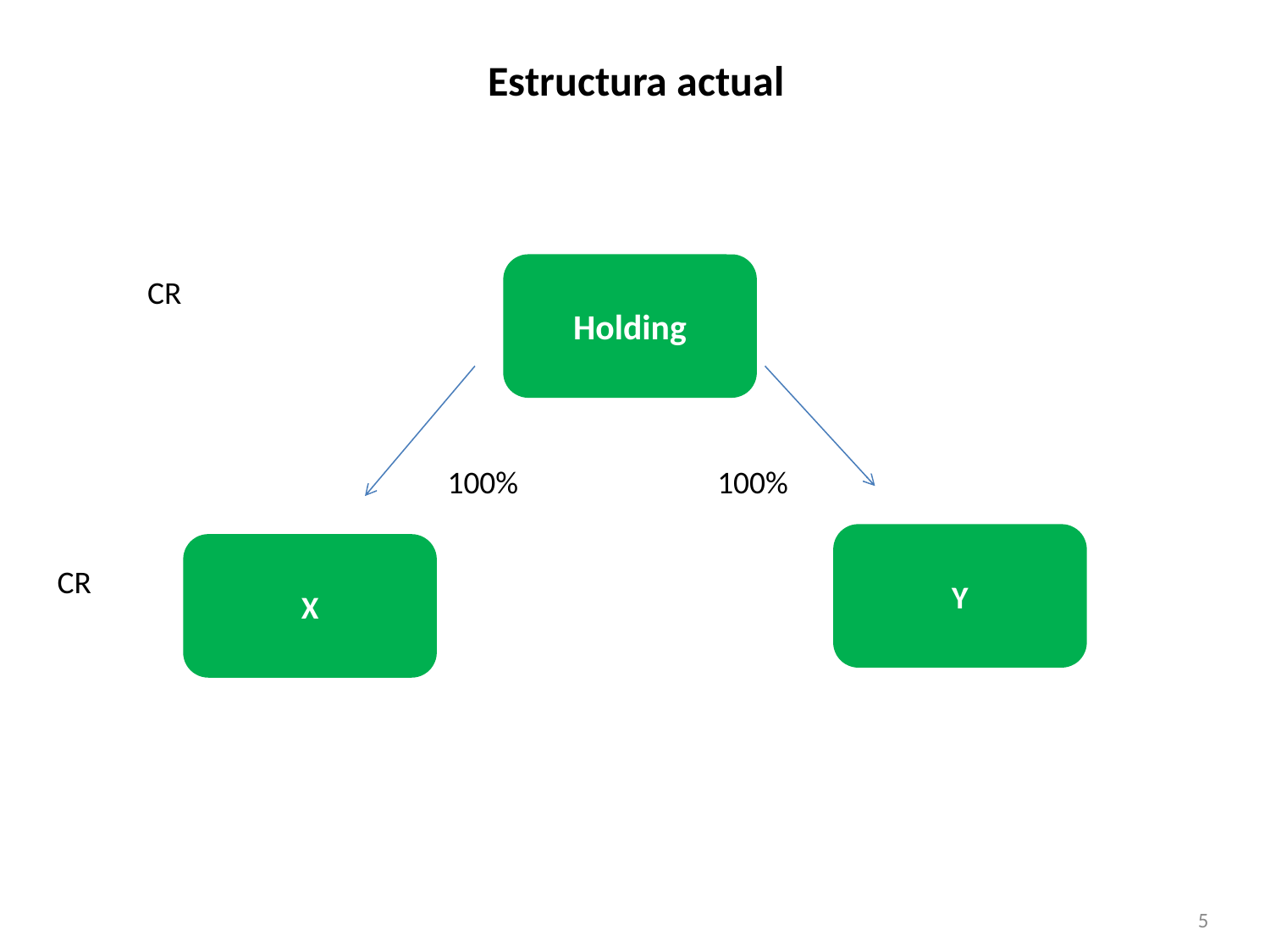

# Estructura actual
Holding
CR
100%
100%
Y
X
CR
5